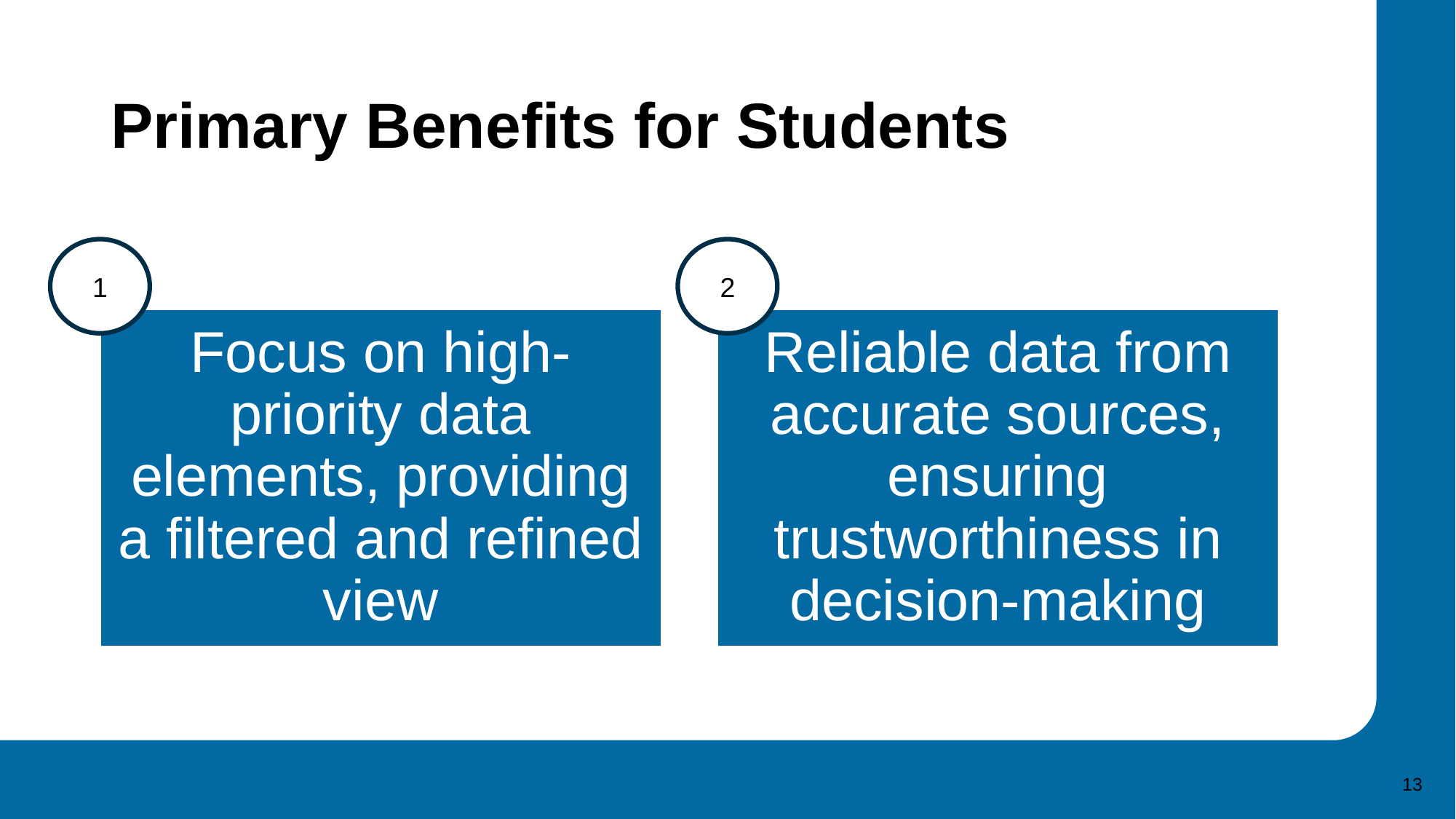

# Primary Benefits for Students
Focus on high-priority data elements, providing a filtered and refined view
Reliable data from accurate sources, ensuring trustworthiness in decision-making
1
2
13